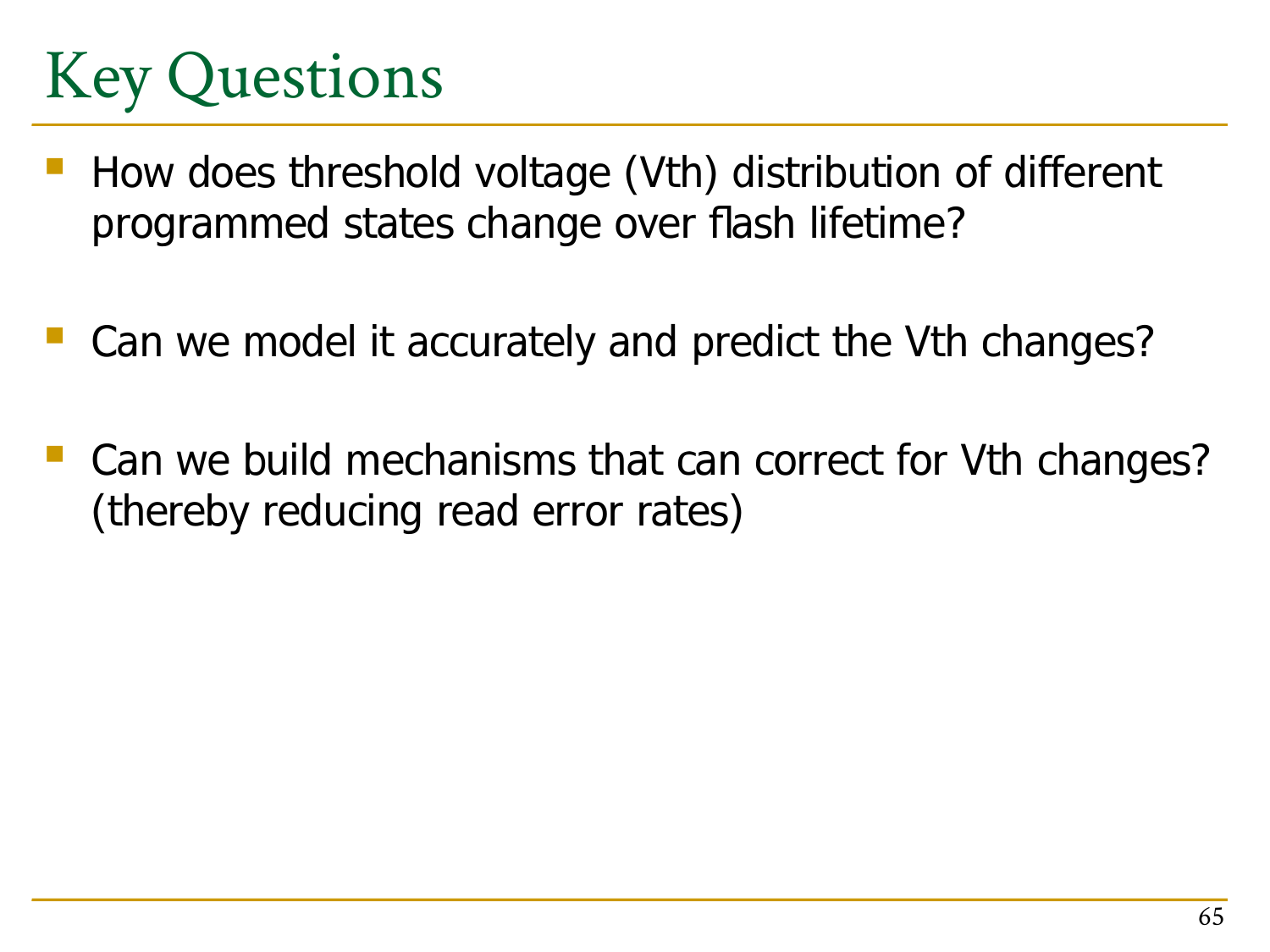

# Key Questions
How does threshold voltage (Vth) distribution of different programmed states change over flash lifetime?

Can we model it accurately and predict the Vth changes?

Can we build mechanisms that can correct for Vth changes? (thereby reducing read error rates)
65